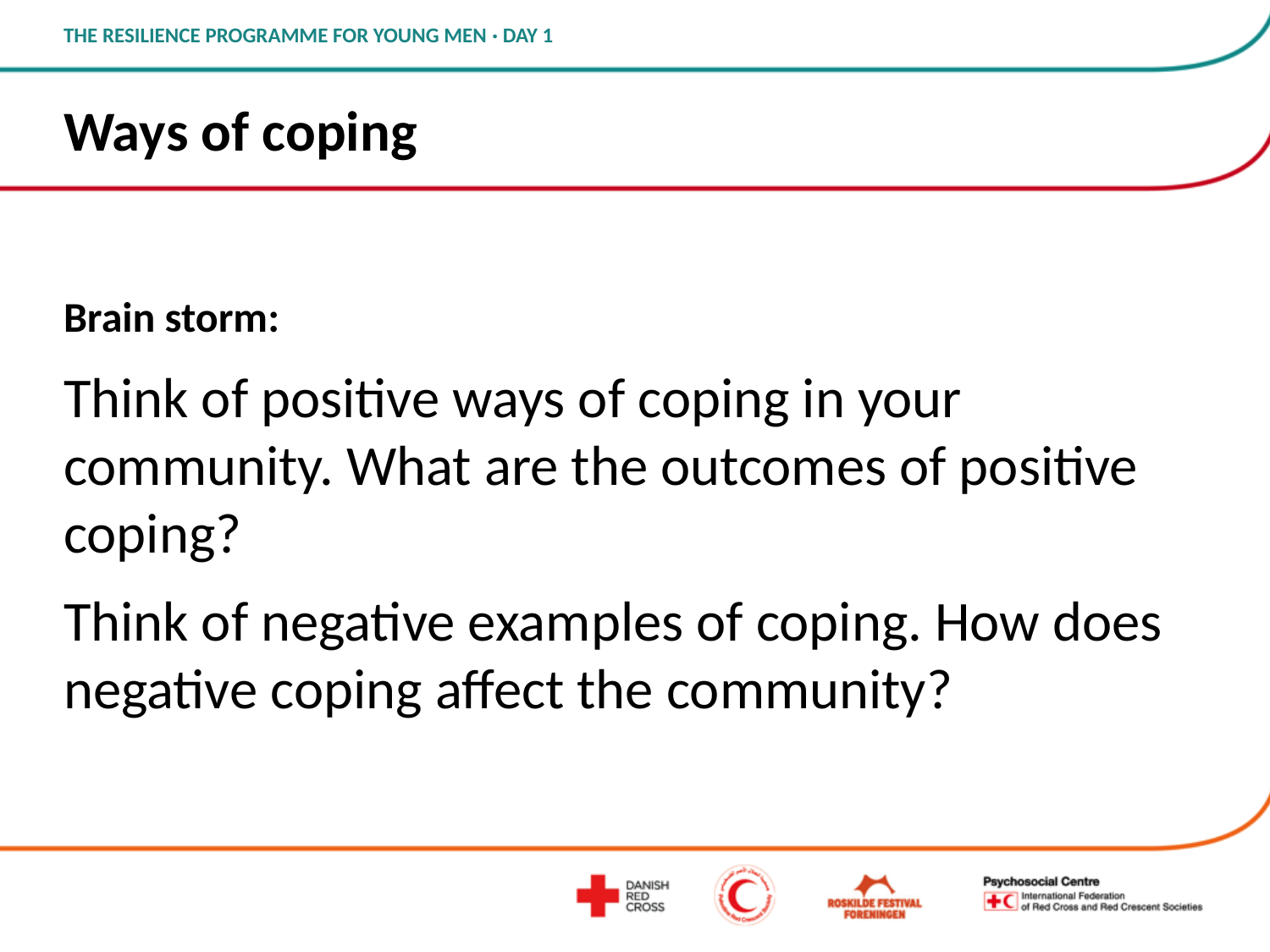

# Ways of coping

Brain storm:
Think of positive ways of coping in your community. What are the outcomes of positive coping?
Think of negative examples of coping. How does negative coping affect the community?